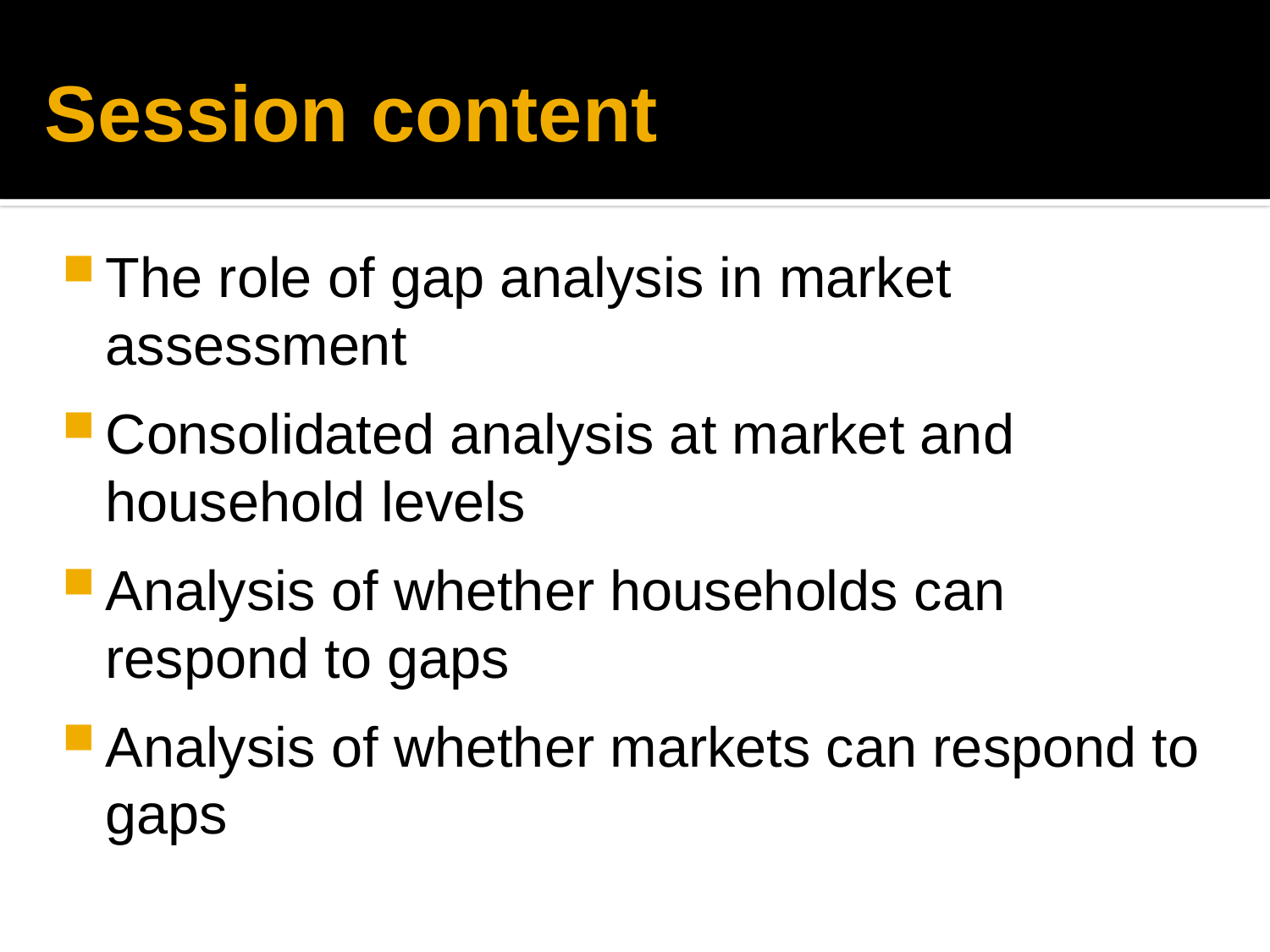

# Session content
The role of gap analysis in market assessment
Consolidated analysis at market and household levels
Analysis of whether households can respond to gaps
Analysis of whether markets can respond to gaps